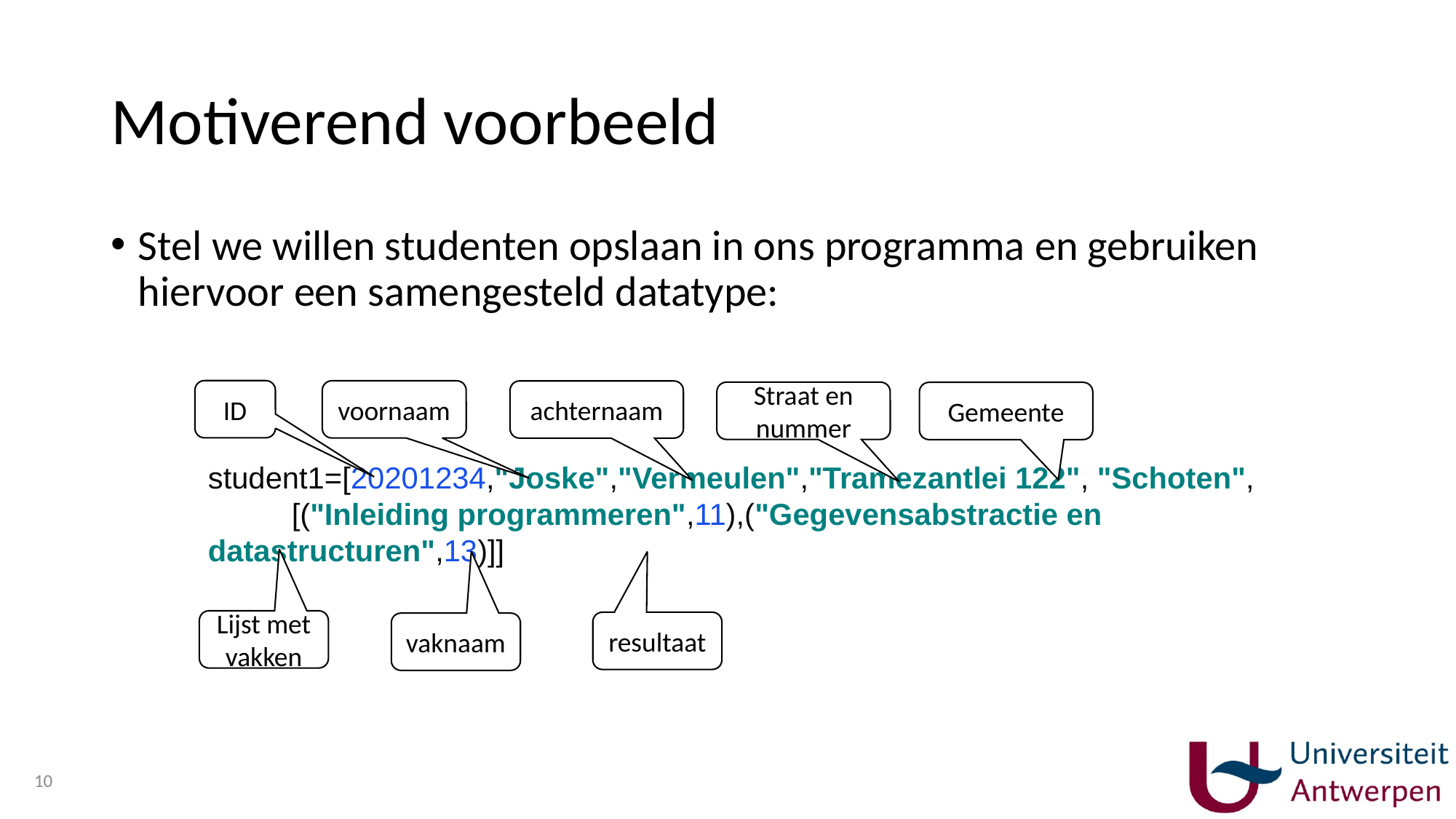

# Motiverend voorbeeld
Stel we willen studenten opslaan in ons programma en gebruiken hiervoor een samengesteld datatype:
ID
voornaam
achternaam
Straat en nummer
Gemeente
student1=[20201234,"Joske","Vermeulen","Tramezantlei 122", "Schoten",
          [("Inleiding programmeren",11),("Gegevensabstractie en datastructuren",13)]]
Lijst met vakken
resultaat
vaknaam
10